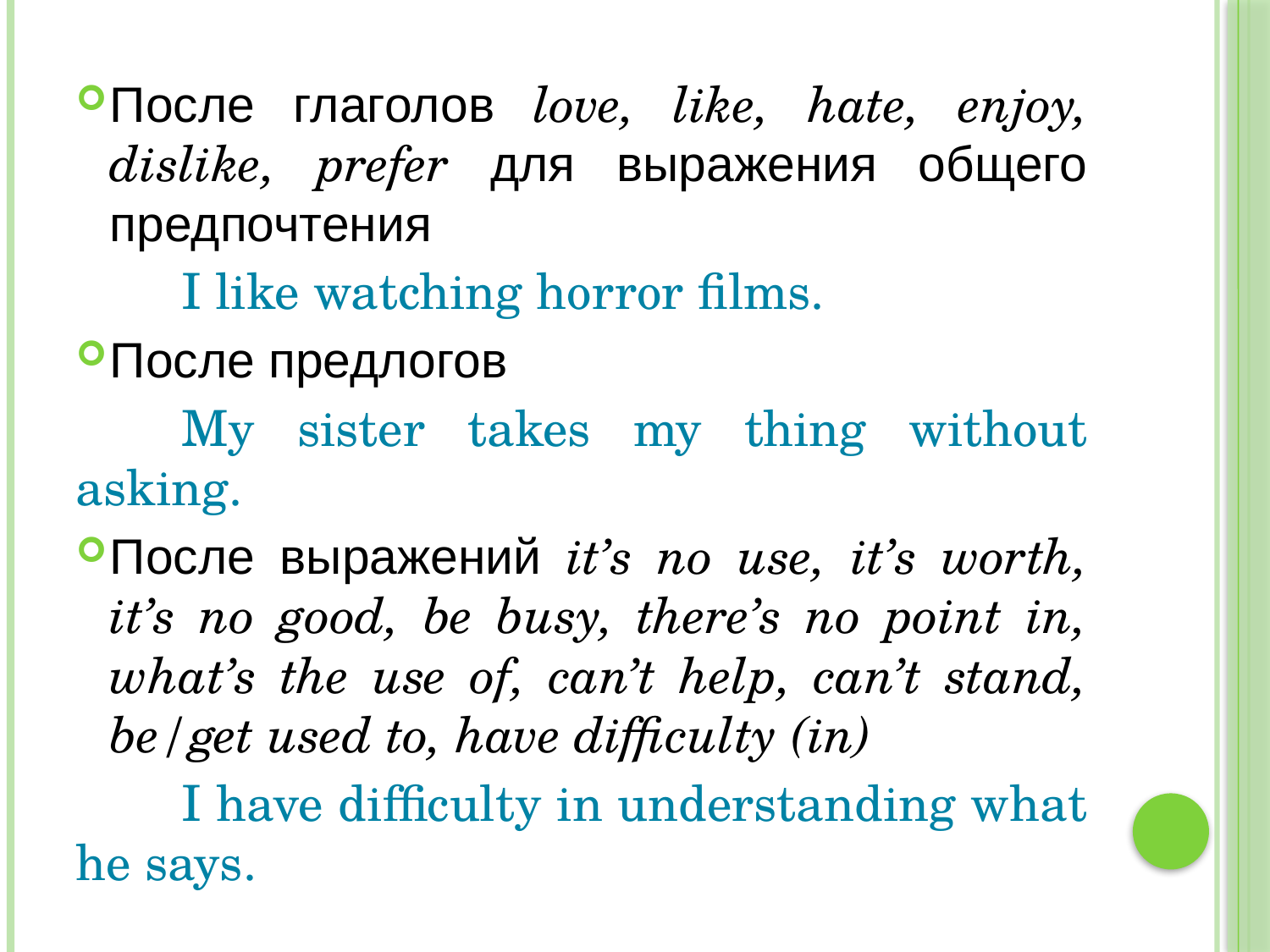

#
После глаголов love, like, hate, enjoy, dislike, prefer для выражения общего предпочтения
	I like watching horror films.
После предлогов
	My sister takes my thing without asking.
После выражений it’s no use, it’s worth, it’s no good, be busy, there’s no point in, what’s the use of, can’t help, can’t stand, be/get used to, have difficulty (in)
	I have difficulty in understanding what he says.